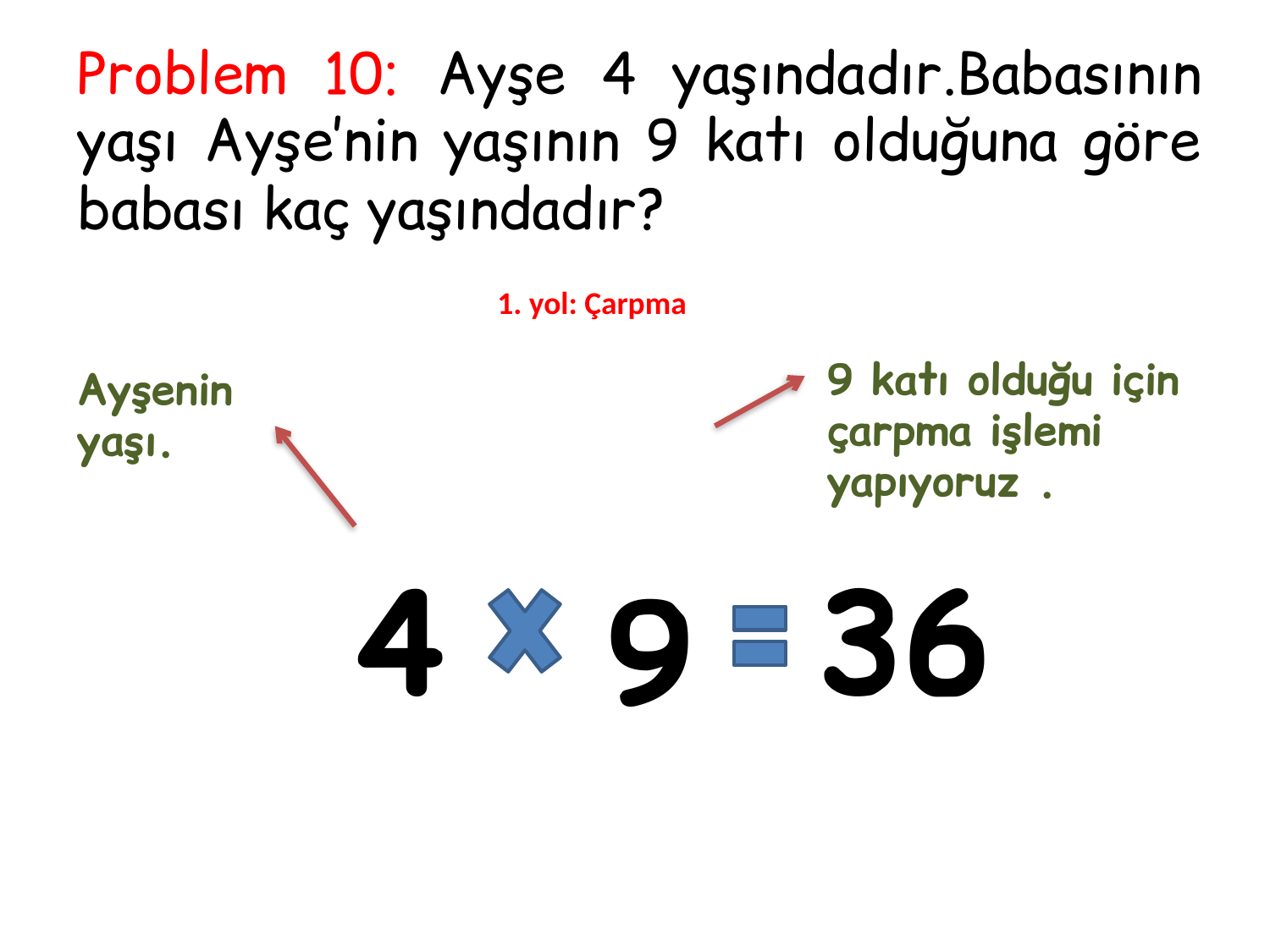

# Problem 10: Ayşe 4 yaşındadır.Babasının yaşı Ayşe’nin yaşının 9 katı olduğuna göre babası kaç yaşındadır?
1. yol: Çarpma

9 katı olduğu için çarpma işlemi yapıyoruz .
Ayşenin yaşı.
4
36
9